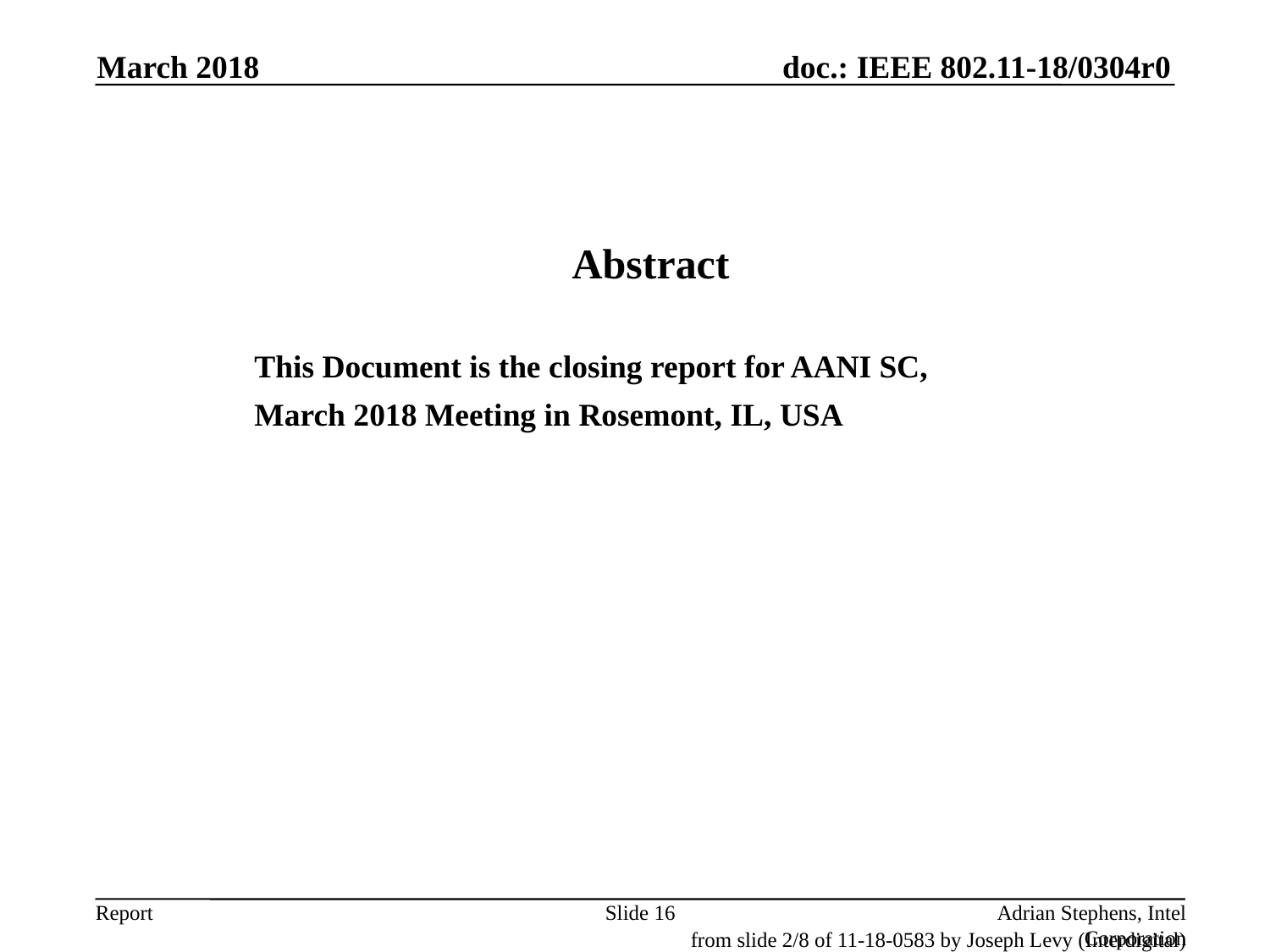

March 2018
Abstract
Abstract
This Document is the closing report for AANI SC,
November 2016 Meeting in San Antonio, TX
This Document is the closing report for AANI SC,
March 2018 Meeting in Rosemont, IL, USA
Slide 16
Adrian Stephens, Intel Corporation
from slide 2/8 of 11-18-0583 by Joseph Levy (Interdigital)